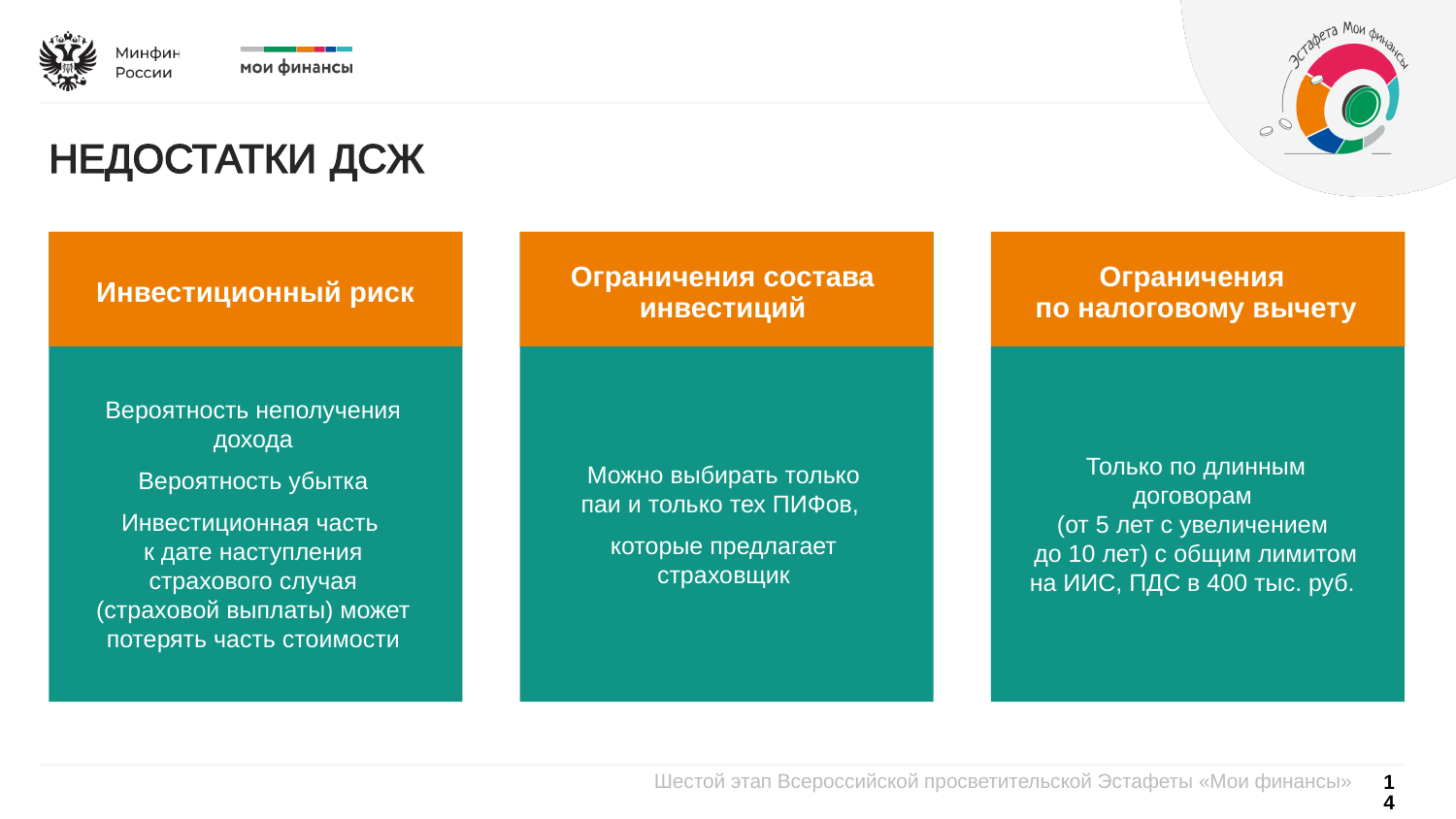

НЕДОСТАТКИ ДСЖ

Инвестиционный риск
Ограничения состава инвестиций
Ограничения
по налоговому вычету
Вероятность неполучения дохода
Вероятность убытка
Инвестиционная часть
к дате наступления страхового случая (страховой выплаты) может потерять часть стоимости
Только по длинным договорам
(от 5 лет с увеличением
до 10 лет) с общим лимитом на ИИС, ПДС в 400 тыс. руб.
Можно выбирать только паи и только тех ПИФов,
которые предлагает страховщик
14